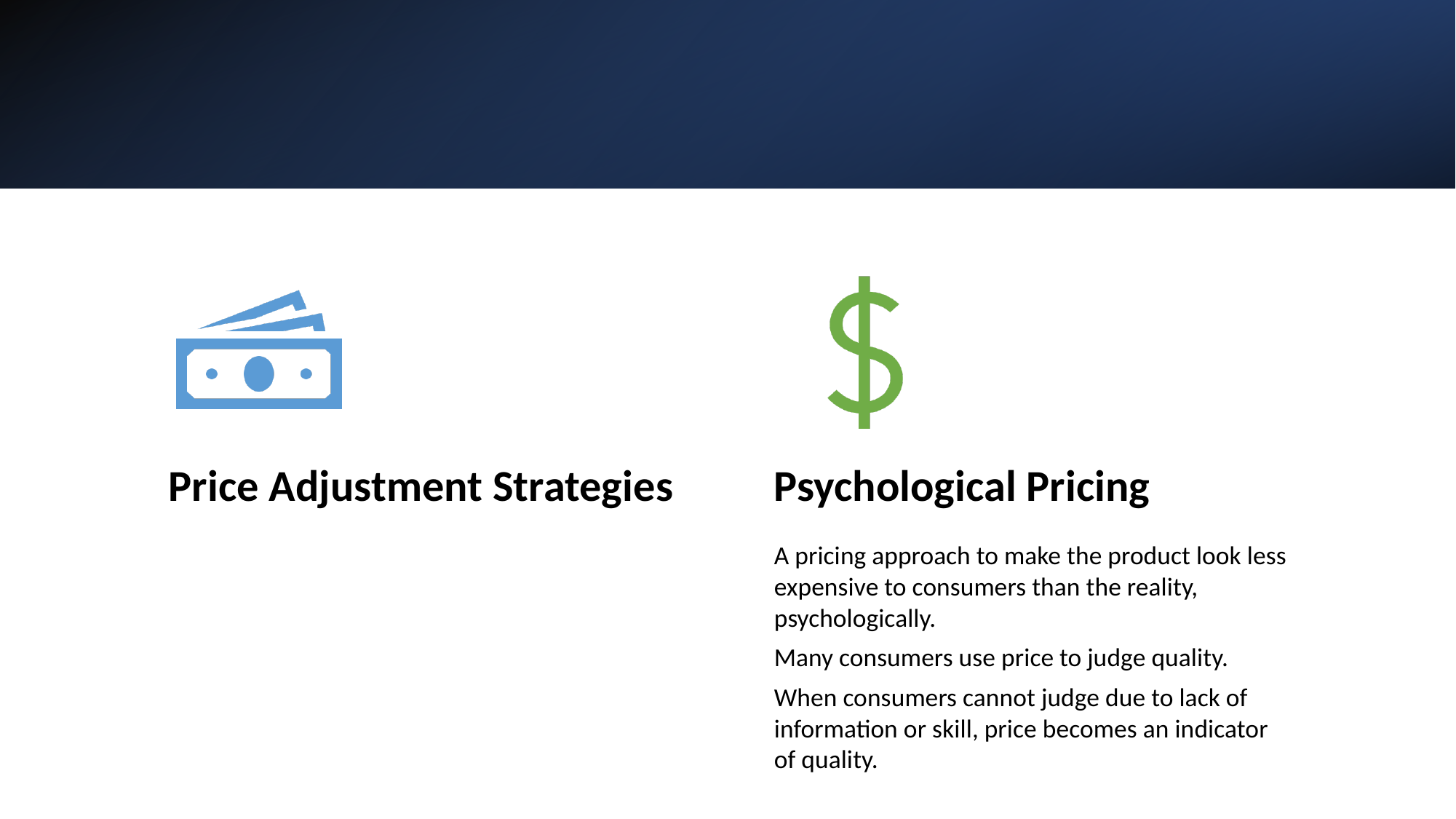

Price Adjustment Strategies
Psychological Pricing
A pricing approach to make the product look less expensive to consumers than the reality, psychologically.
Many consumers use price to judge quality.
When consumers cannot judge due to lack of information or skill, price becomes an indicator of quality.